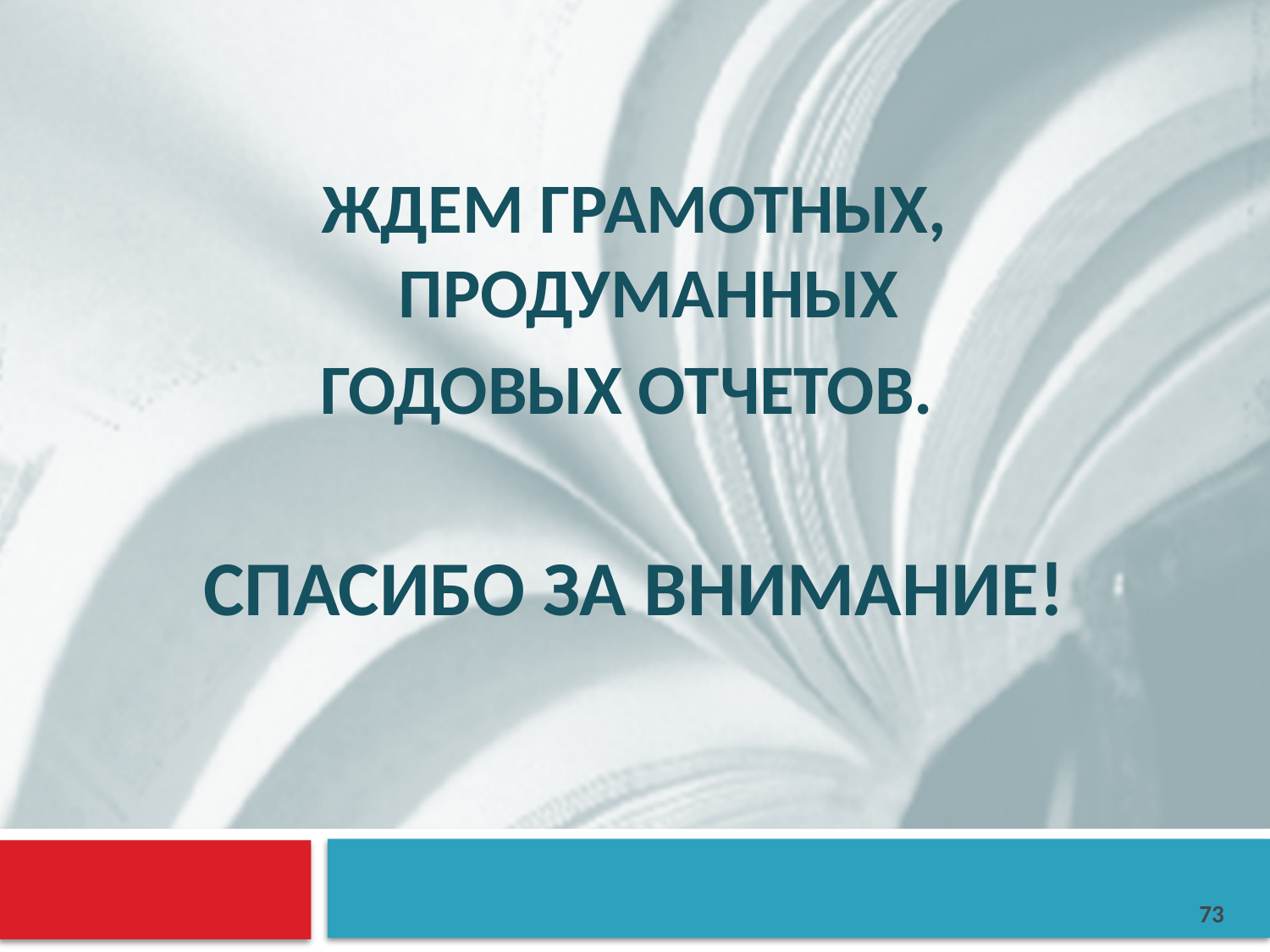

ЖДЕМ ГРАМОТНЫХ, ПРОДУМАННЫХ
ГОДОВЫХ ОТЧЕТОВ.

СПАСИБО ЗА ВНИМАНИЕ!

73